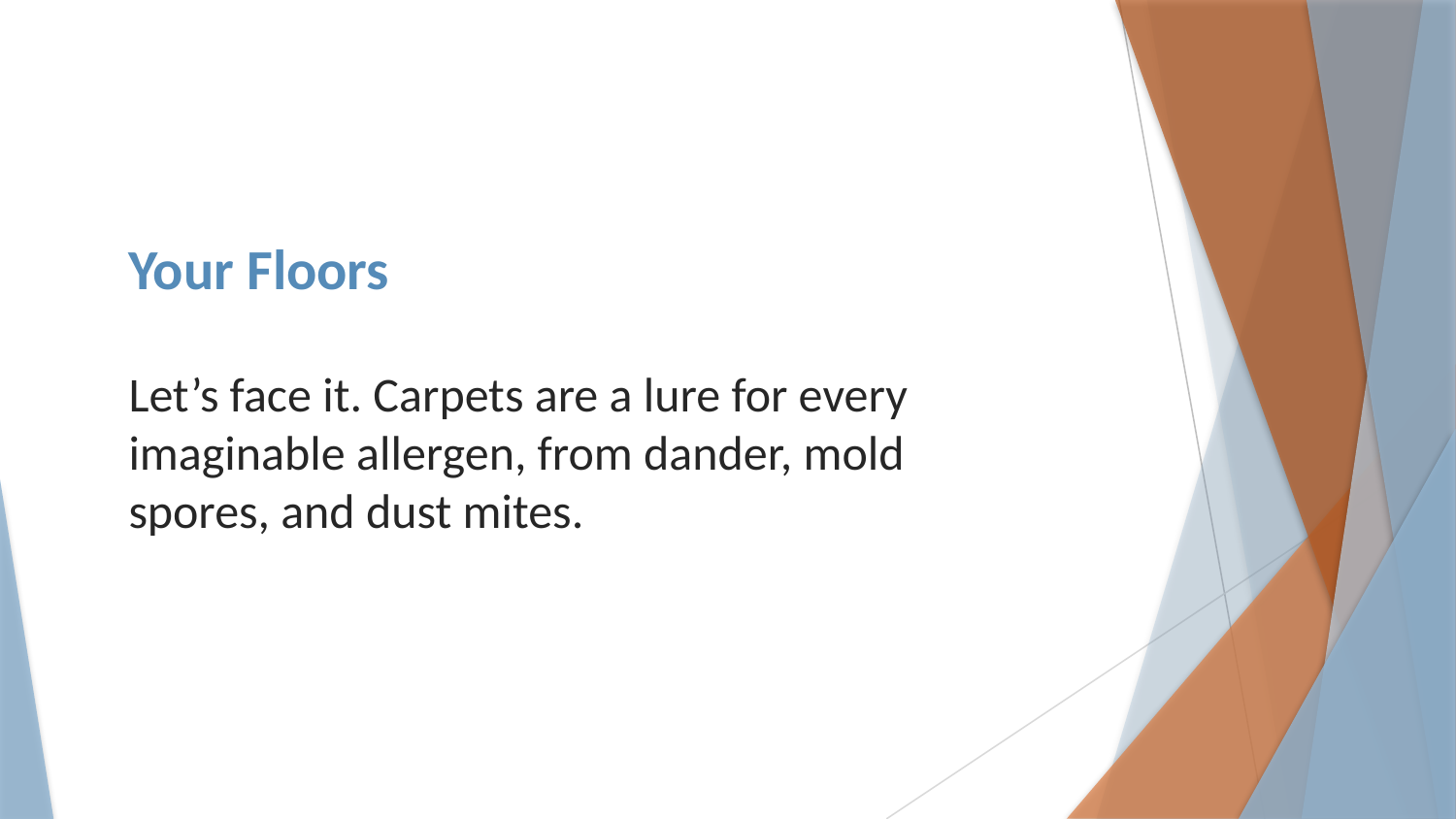

# Your Floors
Let’s face it. Carpets are a lure for every imaginable allergen, from dander, mold spores, and dust mites.